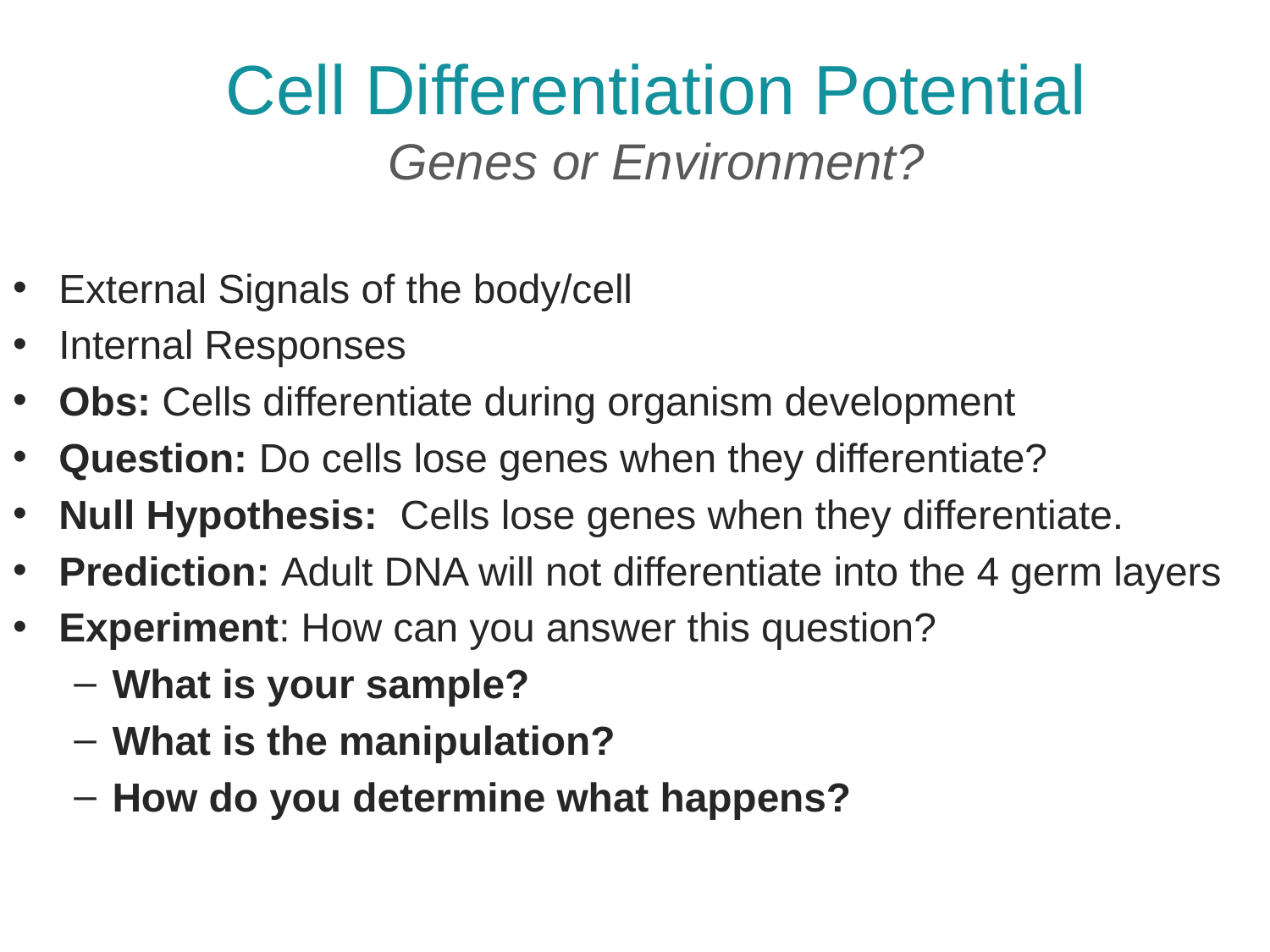

# Cell Differentiation Potential Genes or Environment?
External Signals of the body/cell
Internal Responses
Obs: Cells differentiate during organism development
Question: Do cells lose genes when they differentiate?
Null Hypothesis:  Cells lose genes when they differentiate.
Prediction: Adult DNA will not differentiate into the 4 germ layers
Experiment: How can you answer this question?
What is your sample?
What is the manipulation?
How do you determine what happens?